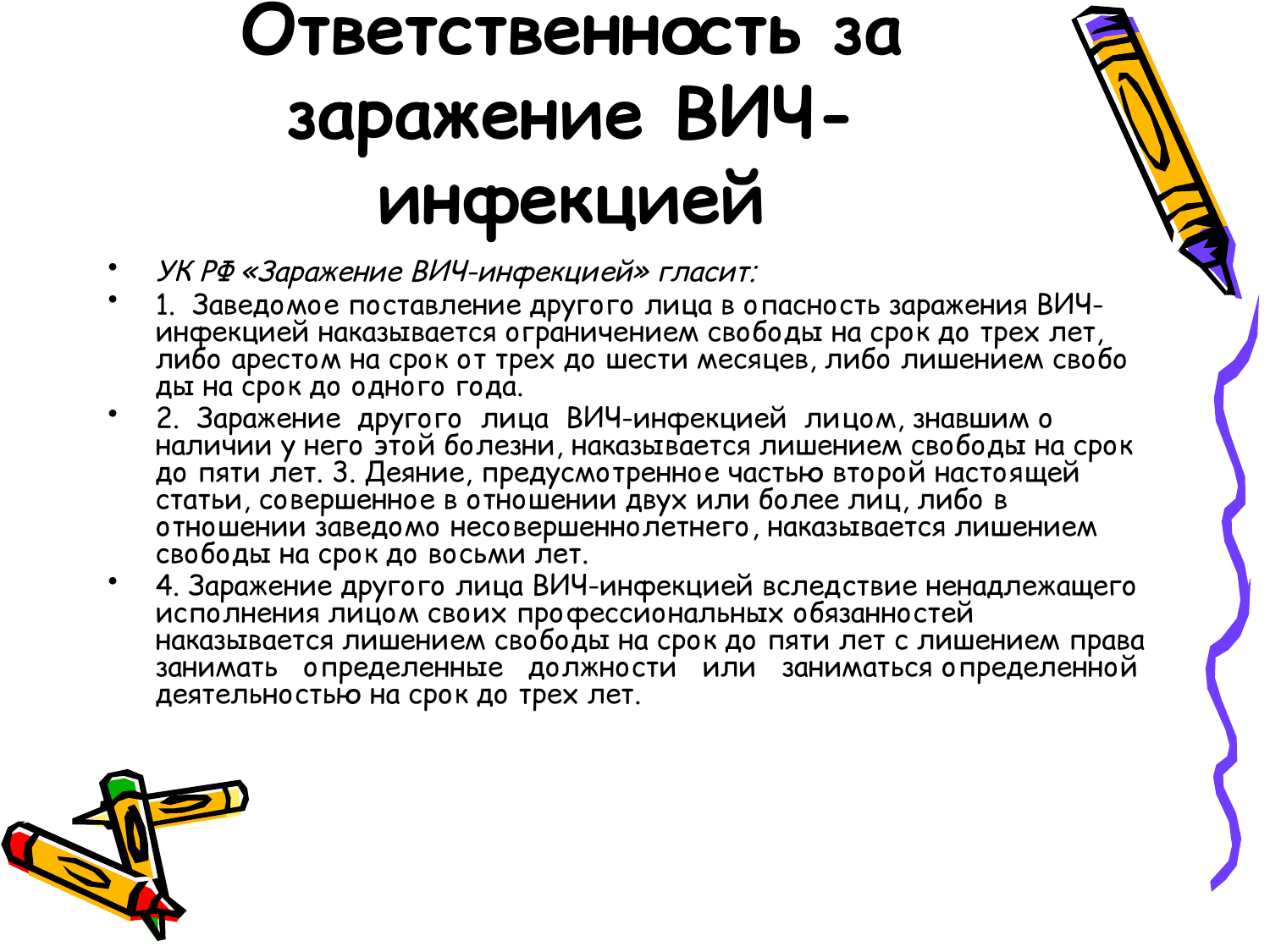

# Ответственность за заражение ВИЧ-инфекцией
УК РФ «Заражение ВИЧ-инфекци­ей» гласит:
1.  Заведомое поставление другого лица в опасность заражения ВИЧ-инфекцией наказывается ограниче­нием свободы на срок до трех лет, либо арестом на срок от трех до шести месяцев, либо лишением свобо­ды на срок до одного года.
2.  Заражение  другого  лица  ВИЧ-инфекцией  ли­цом, знавшим о наличии у него этой болезни, наказы­вается лишением свободы на срок до пяти лет. 3. Деяние, предусмотренное частью второй настоя­щей статьи, совершенное в отношении двух или более лиц, либо в отношении заведомо несовершеннолетне­го, наказывается лишением свободы на срок до вось­ми лет.
4. Заражение другого лица ВИЧ-инфекцией вслед­ствие ненадлежащего исполнения лицом своих про­фессиональных обязанностей наказывается лишени­ем свободы на срок до пяти лет с лишением права за­нимать   определенные   должности   или   заниматься определенной деятельностью на срок до трех лет.